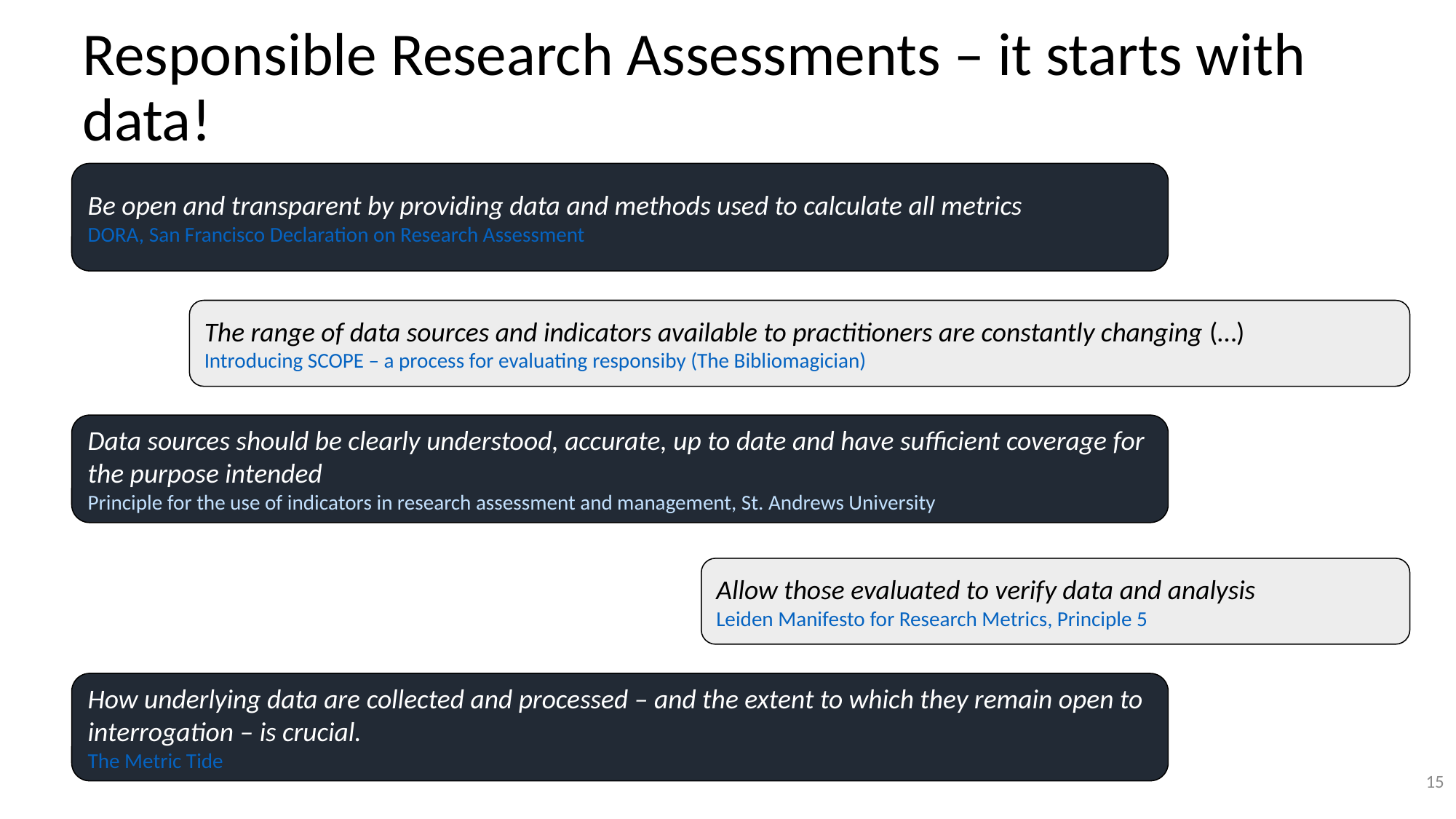

# Responsible Research Assessments – it starts with data!
Be open and transparent by providing data and methods used to calculate all metrics
DORA, San Francisco Declaration on Research Assessment
The range of data sources and indicators available to practitioners are constantly changing (…)
Introducing SCOPE – a process for evaluating responsiby (The Bibliomagician)
Data sources should be clearly understood, accurate, up to date and have sufficient coverage for the purpose intended
Principle for the use of indicators in research assessment and management, St. Andrews University
Allow those evaluated to verify data and analysis
Leiden Manifesto for Research Metrics, Principle 5
How underlying data are collected and processed – and the extent to which they remain open to interrogation – is crucial.
The Metric Tide
15